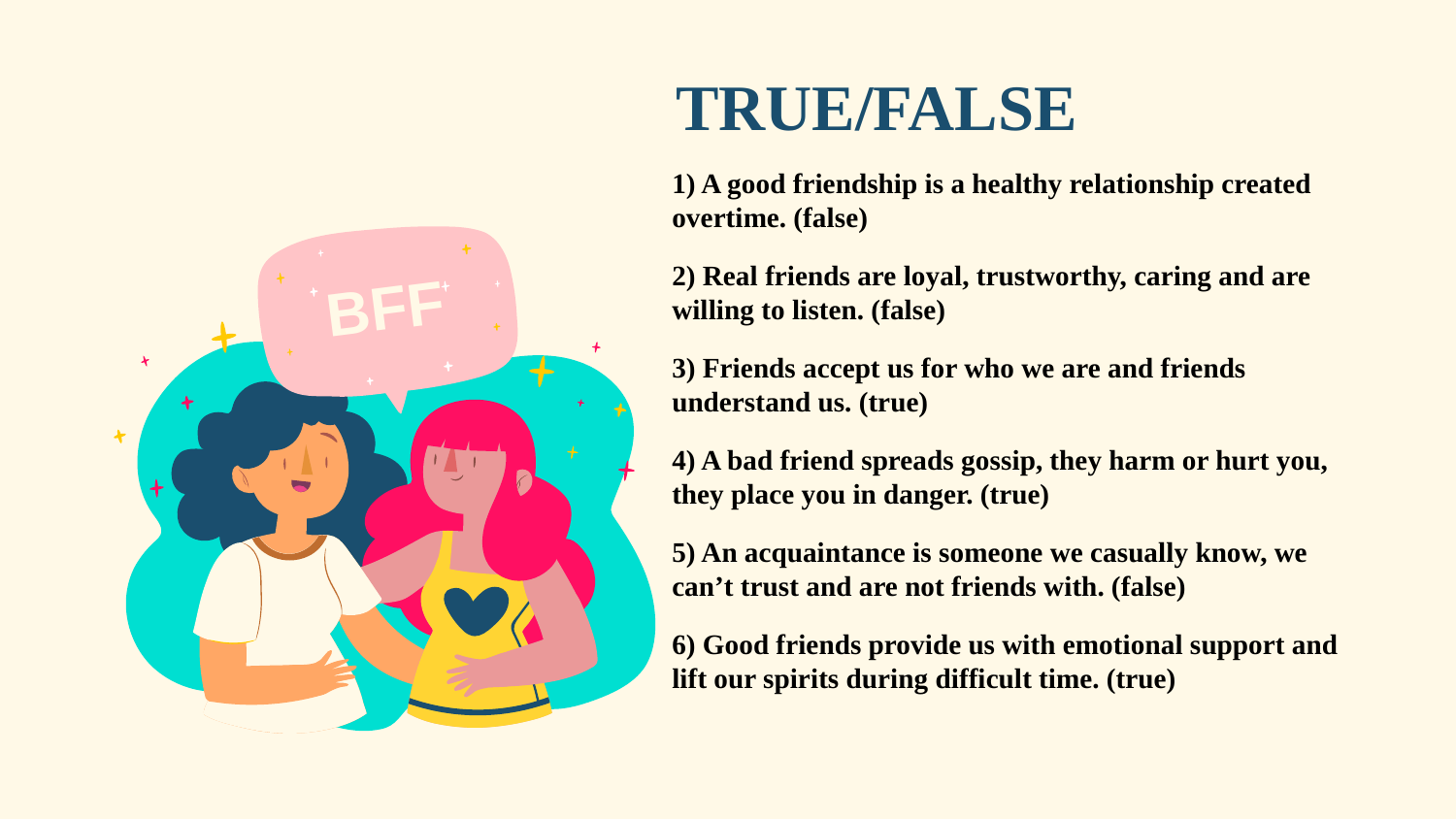

# TRUE/FALSE
1) A good friendship is a healthy relationship created overtime. (false)
2) Real friends are loyal, trustworthy, caring and are willing to listen. (false)
3) Friends accept us for who we are and friends understand us. (true)
4) A bad friend spreads gossip, they harm or hurt you, they place you in danger. (true)
5) An acquaintance is someone we casually know, we can’t trust and are not friends with. (false)
6) Good friends provide us with emotional support and lift our spirits during difficult time. (true)

BFF